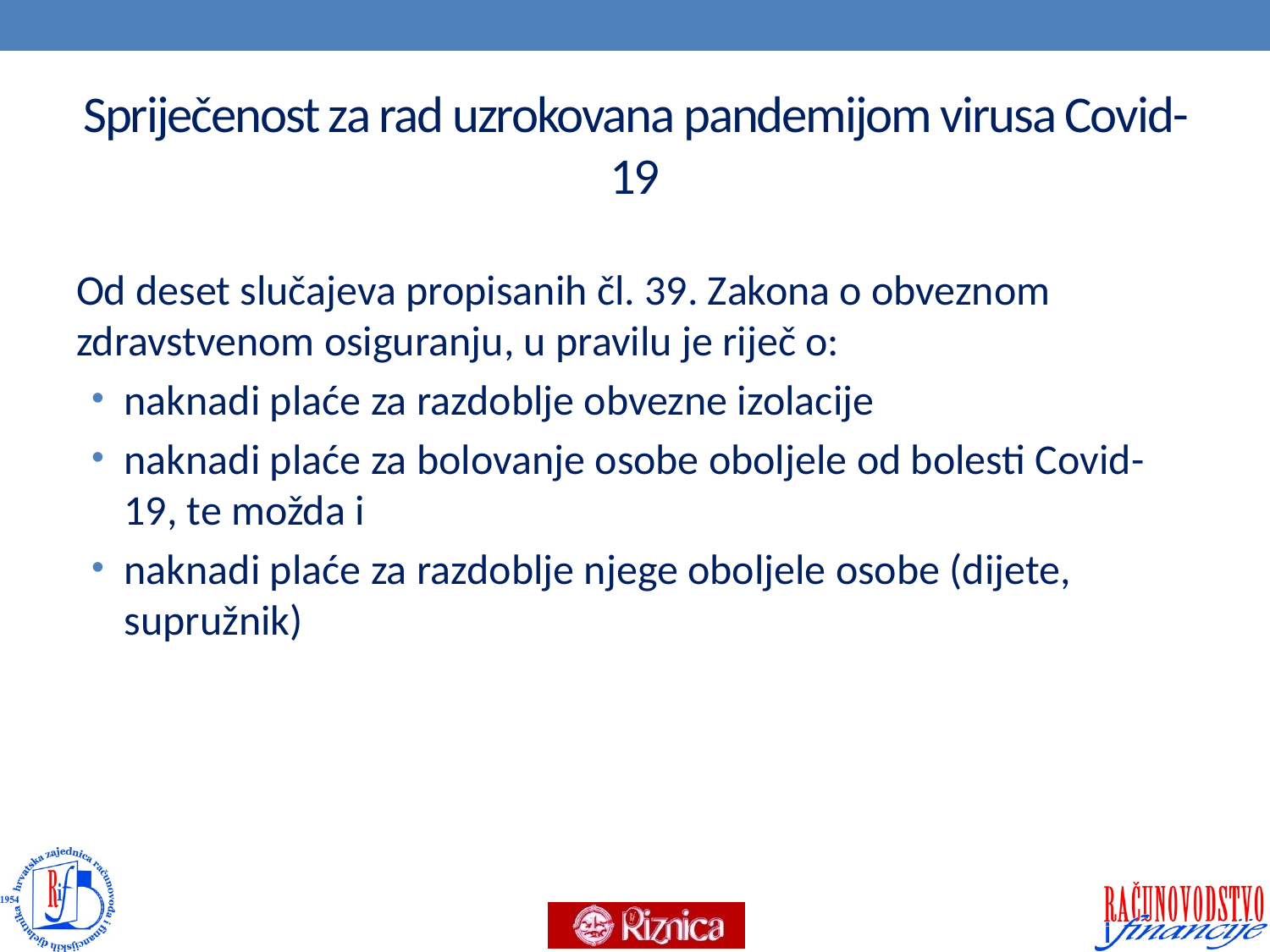

# Spriječenost za rad uzrokovana pandemijom virusa Covid-19
Od deset slučajeva propisanih čl. 39. Zakona o obveznom zdravstvenom osiguranju, u pravilu je riječ o:
naknadi plaće za razdoblje obvezne izolacije
naknadi plaće za bolovanje osobe oboljele od bolesti Covid-19, te možda i
naknadi plaće za razdoblje njege oboljele osobe (dijete, supružnik)